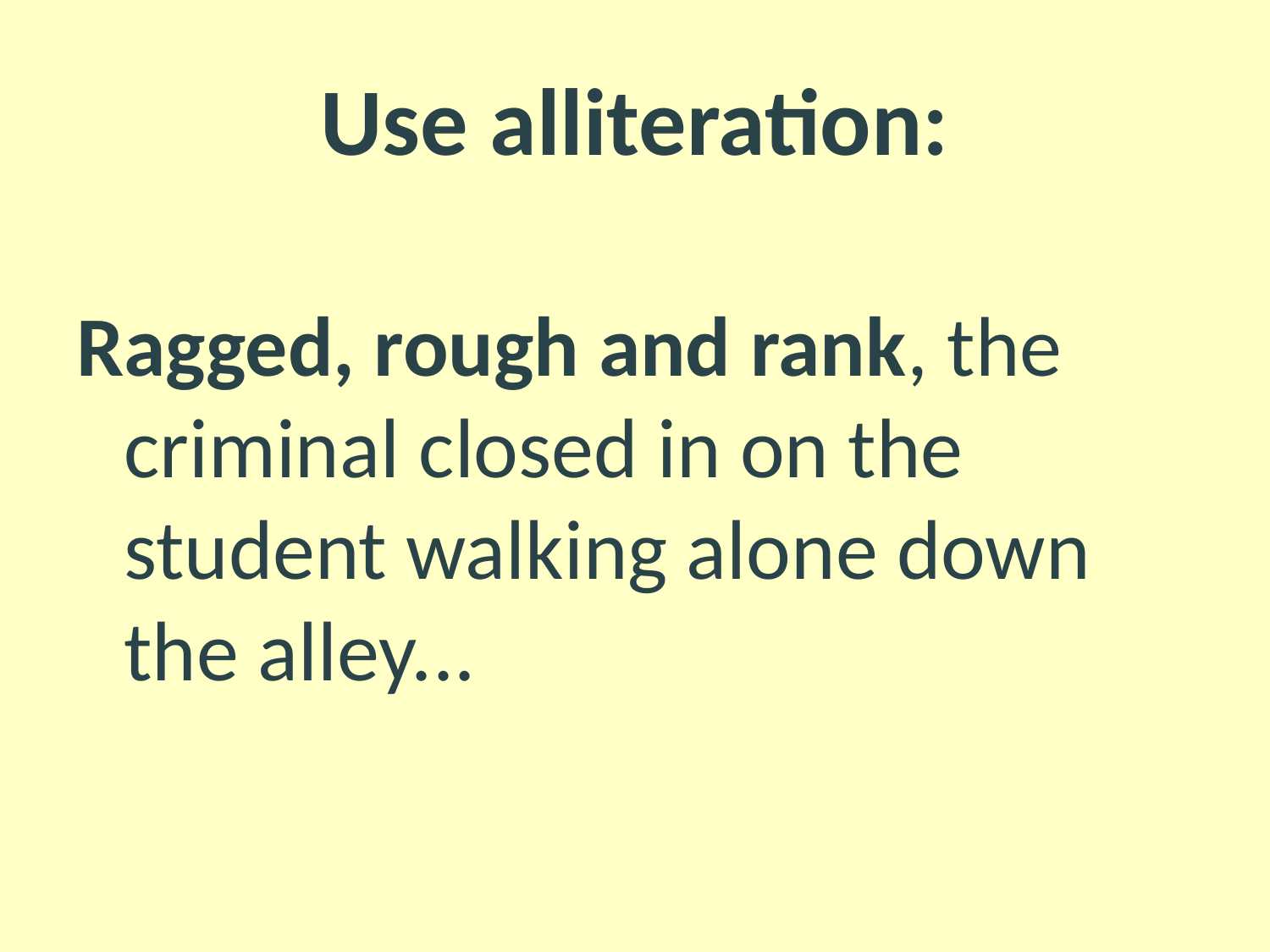

# Use alliteration:
Ragged, rough and rank, the criminal closed in on the student walking alone down the alley...